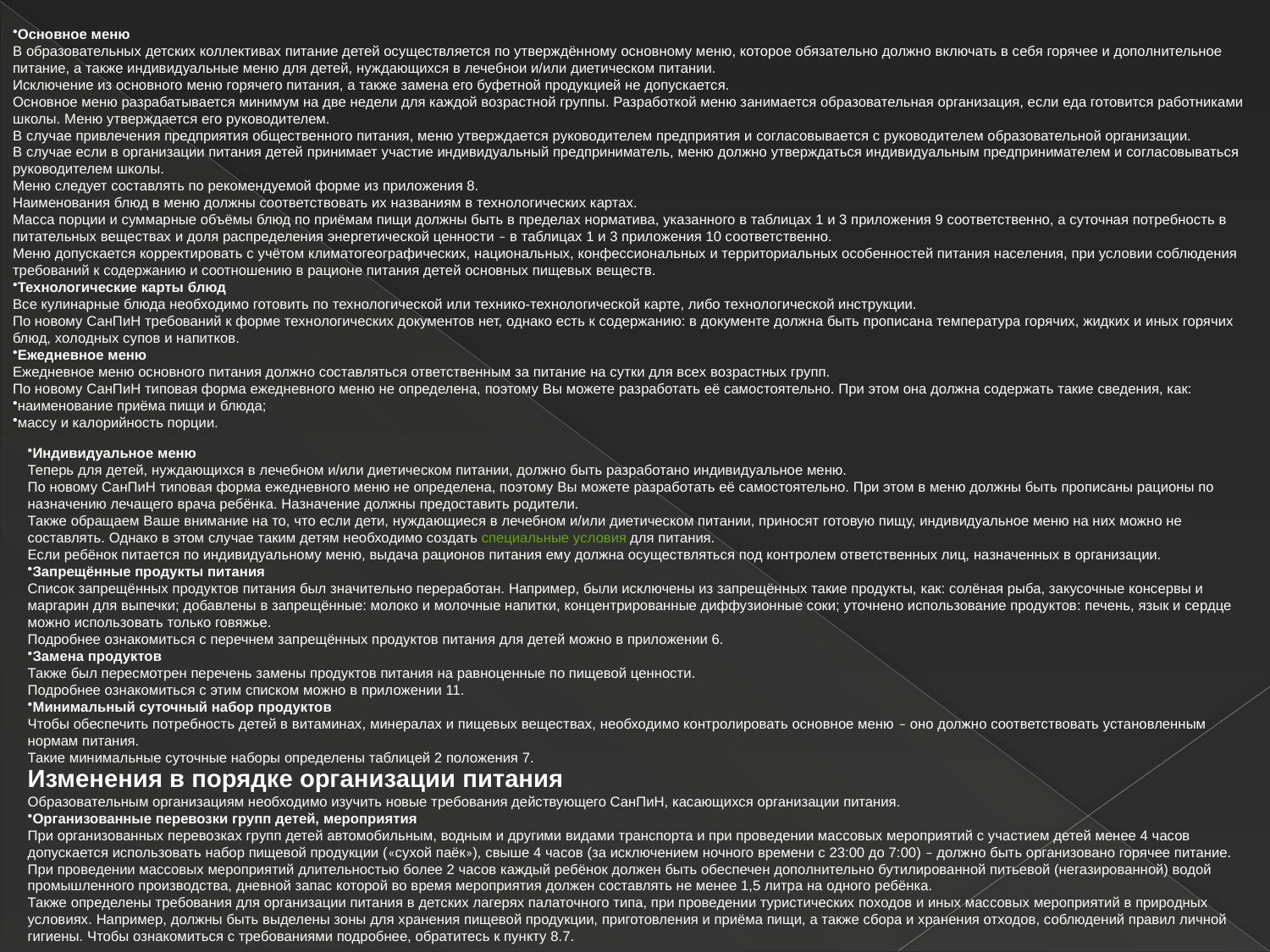

Основное меню
В образовательных детских коллективах питание детей осуществляется по утверждённому основному меню, которое обязательно должно включать в себя горячее и дополнительное питание, а также индивидуальные меню для детей, нуждающихся в лечебнои и/или диетическом питании.
Исключение из основного меню горячего питания, а также замена его буфетной продукцией не допускается.
Основное меню разрабатывается минимум на две недели для каждой возрастной группы. Разработкой меню занимается образовательная организация, если еда готовится работниками школы. Меню утверждается его руководителем.
В случае привлечения предприятия общественного питания, меню утверждается руководителем предприятия и согласовывается с руководителем образовательной организации.
В случае если в организации питания детей принимает участие индивидуальный предприниматель, меню должно утверждаться индивидуальным предпринимателем и согласовываться руководителем школы.
Меню следует составлять по рекомендуемой форме из приложения 8.
Наименования блюд в меню должны соответствовать их названиям в технологических картах.
Масса порции и суммарные объёмы блюд по приёмам пищи должны быть в пределах норматива, указанного в таблицах 1 и 3 приложения 9 соответственно, а суточная потребность в питательных веществах и доля распределения энергетической ценности – в таблицах 1 и 3 приложения 10 соответственно.
Меню допускается корректировать с учётом климатогеографических, национальных, конфессиональных и территориальных особенностей питания населения, при условии соблюдения требований к содержанию и соотношению в рационе питания детей основных пищевых веществ.
Технологические карты блюд
Все кулинарные блюда необходимо готовить по технологической или технико-технологической карте, либо технологической инструкции.
По новому СанПиН требований к форме технологических документов нет, однако есть к содержанию: в документе должна быть прописана температура горячих, жидких и иных горячих блюд, холодных супов и напитков.
Ежедневное меню
Ежедневное меню основного питания должно составляться ответственным за питание на сутки для всех возрастных групп.
По новому СанПиН типовая форма ежедневного меню не определена, поэтому Вы можете разработать её самостоятельно. При этом она должна содержать такие сведения, как:
наименование приёма пищи и блюда;
массу и калорийность порции.
Индивидуальное меню
Теперь для детей, нуждающихся в лечебном и/или диетическом питании, должно быть разработано индивидуальное меню.
По новому СанПиН типовая форма ежедневного меню не определена, поэтому Вы можете разработать её самостоятельно. При этом в меню должны быть прописаны рационы по назначению лечащего врача ребёнка. Назначение должны предоставить родители.
Также обращаем Ваше внимание на то, что если дети, нуждающиеся в лечебном и/или диетическом питании, приносят готовую пищу, индивидуальное меню на них можно не составлять. Однако в этом случае таким детям необходимо создать специальные условия для питания.
Если ребёнок питается по индивидуальному меню, выдача рационов питания ему должна осуществляться под контролем ответственных лиц, назначенных в организации.
Запрещённые продукты питания
Список запрещённых продуктов питания был значительно переработан. Например, были исключены из запрещённых такие продукты, как: солёная рыба, закусочные консервы и маргарин для выпечки; добавлены в запрещённые: молоко и молочные напитки, концентрированные диффузионные соки; уточнено использование продуктов: печень, язык и сердце можно использовать только говяжье.
Подробнее ознакомиться с перечнем запрещённых продуктов питания для детей можно в приложении 6.
Замена продуктов
Также был пересмотрен перечень замены продуктов питания на равноценные по пищевой ценности.
Подробнее ознакомиться с этим списком можно в приложении 11.
Минимальный суточный набор продуктов
Чтобы обеспечить потребность детей в витаминах, минералах и пищевых веществах, необходимо контролировать основное меню – оно должно соответствовать установленным нормам питания.
Такие минимальные суточные наборы определены таблицей 2 положения 7.
Изменения в порядке организации питания
Образовательным организациям необходимо изучить новые требования действующего СанПиН, касающихся организации питания.
Организованные перевозки групп детей, мероприятия
При организованных перевозках групп детей автомобильным, водным и другими видами транспорта и при проведении массовых мероприятий с участием детей менее 4 часов допускается использовать набор пищевой продукции («сухой паёк»), свыше 4 часов (за исключением ночного времени с 23:00 до 7:00) – должно быть организовано горячее питание.
При проведении массовых мероприятий длительностью более 2 часов каждый ребёнок должен быть обеспечен дополнительно бутилированной питьевой (негазированной) водой промышленного производства, дневной запас которой во время мероприятия должен составлять не менее 1,5 литра на одного ребёнка.
Также определены требования для организации питания в детских лагерях палаточного типа, при проведении туристических походов и иных массовых мероприятий в природных условиях. Например, должны быть выделены зоны для хранения пищевой продукции, приготовления и приёма пищи, а также сбора и хранения отходов, соблюдений правил личной гигиены. Чтобы ознакомиться с требованиями подробнее, обратитесь к пункту 8.7.